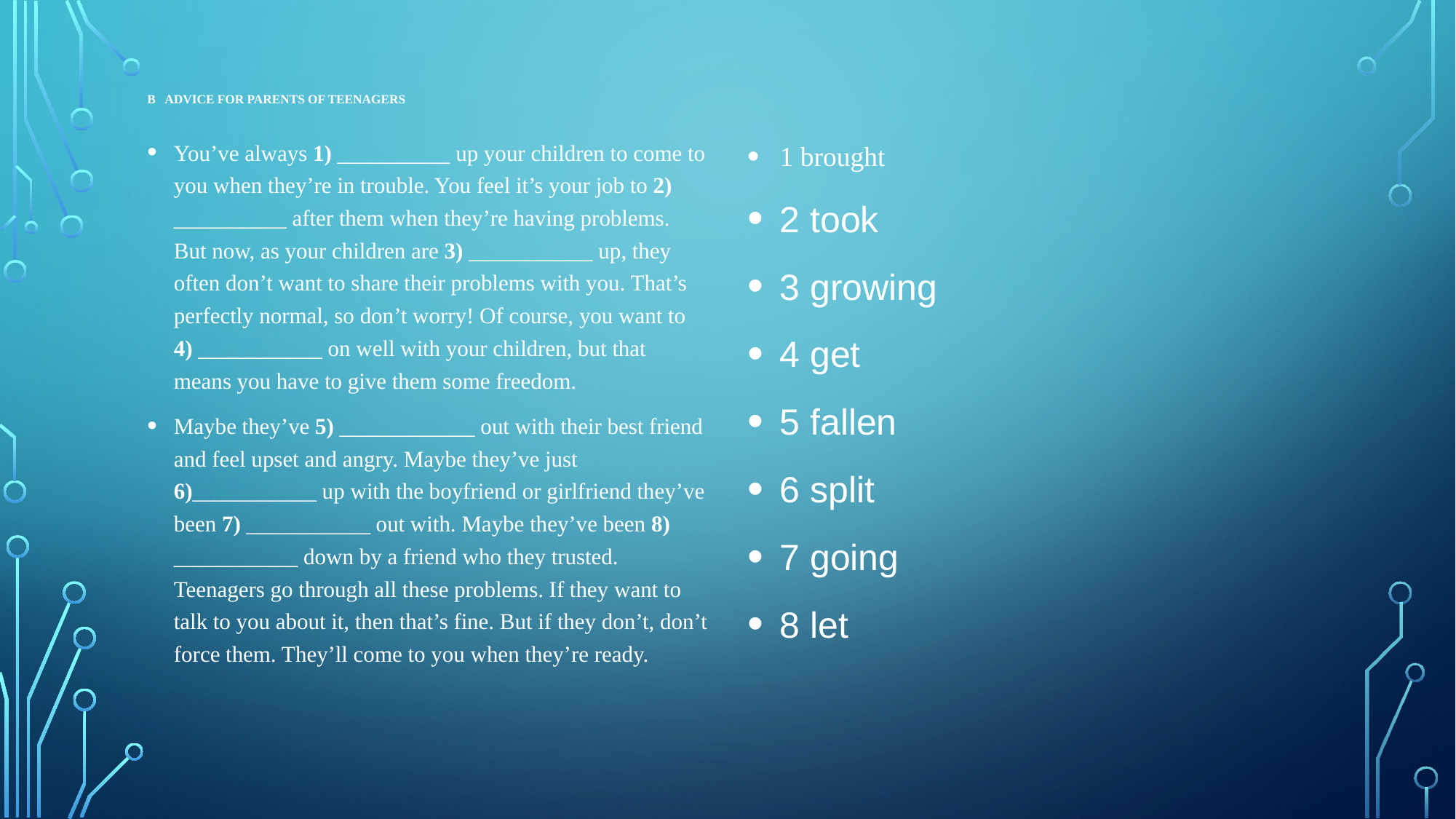

# B   Advice for parents of teenagers
You’ve always 1) __________ up your children to come to you when they’re in trouble. You feel it’s your job to 2) __________ after them when they’re having problems. But now, as your children are 3) ___________ up, they often don’t want to share their problems with you. That’s perfectly normal, so don’t worry! Of course, you want to 4) ___________ on well with your children, but that means you have to give them some freedom.
Maybe they’ve 5) ____________ out with their best friend and feel upset and angry. Maybe they’ve just 6)___________ up with the boyfriend or girlfriend they’ve been 7) ___________ out with. Maybe they’ve been 8) ___________ down by a friend who they trusted. Teenagers go through all these problems. If they want to talk to you about it, then that’s fine. But if they don’t, don’t force them. They’ll come to you when they’re ready.

1 brought
2 took
3 growing
4 get
5 fallen
6 split
7 going
8 let